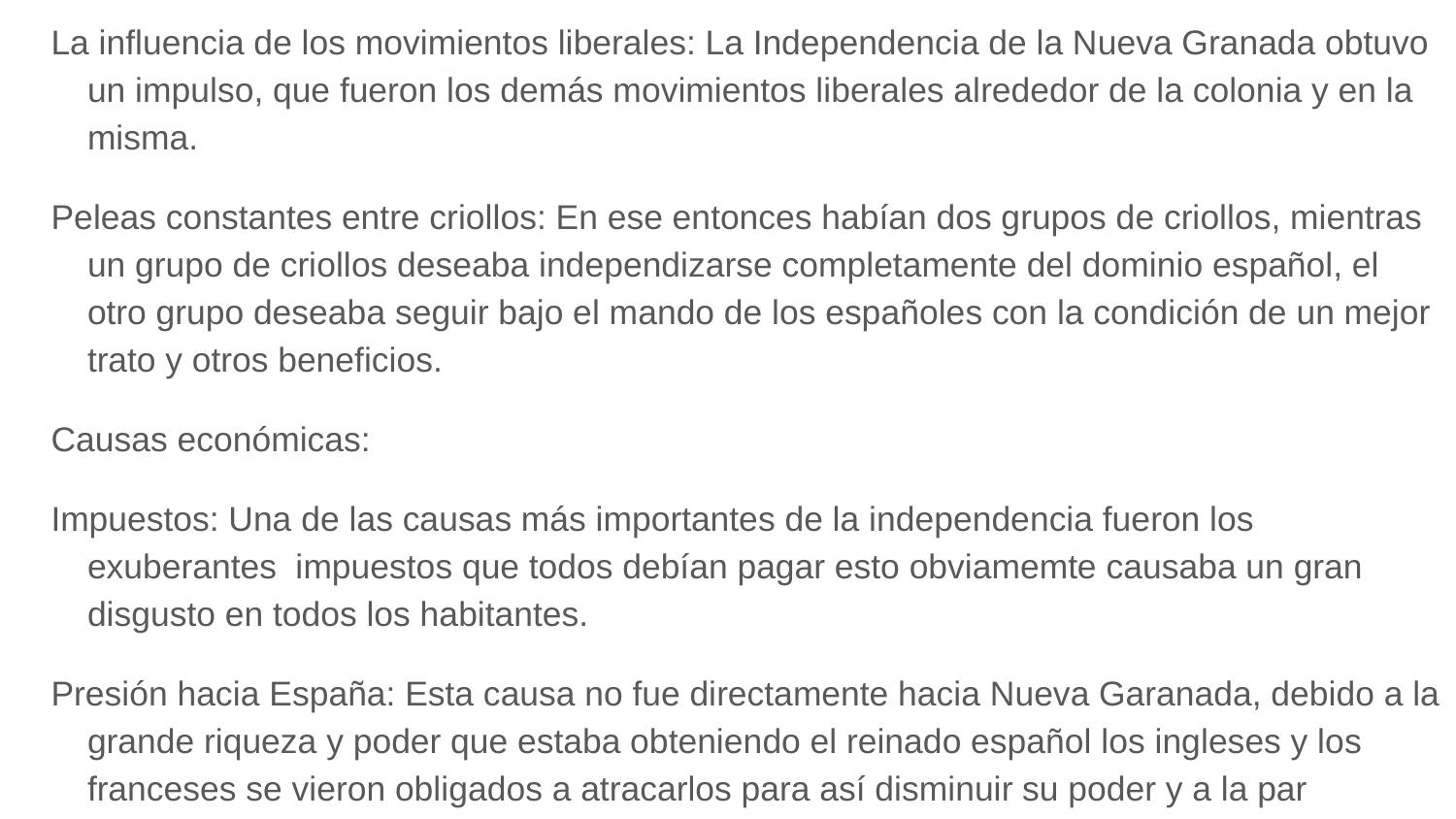

#
La influencia de los movimientos liberales: La Independencia de la Nueva Granada obtuvo un impulso, que fueron los demás movimientos liberales alrededor de la colonia y en la misma.
Peleas constantes entre criollos: En ese entonces habían dos grupos de criollos, mientras un grupo de criollos deseaba independizarse completamente del dominio español, el otro grupo deseaba seguir bajo el mando de los españoles con la condición de un mejor trato y otros beneficios.
Causas económicas:
Impuestos: Una de las causas más importantes de la independencia fueron los exuberantes  impuestos que todos debían pagar esto obviamemte causaba un gran disgusto en todos los habitantes.
Presión hacia España: Esta causa no fue directamente hacia Nueva Garanada, debido a la grande riqueza y poder que estaba obteniendo el reinado español los ingleses y los franceses se vieron obligados a atracarlos para así disminuir su poder y a la par funciono también como una distracción para los criollos en la Nueva Granada.